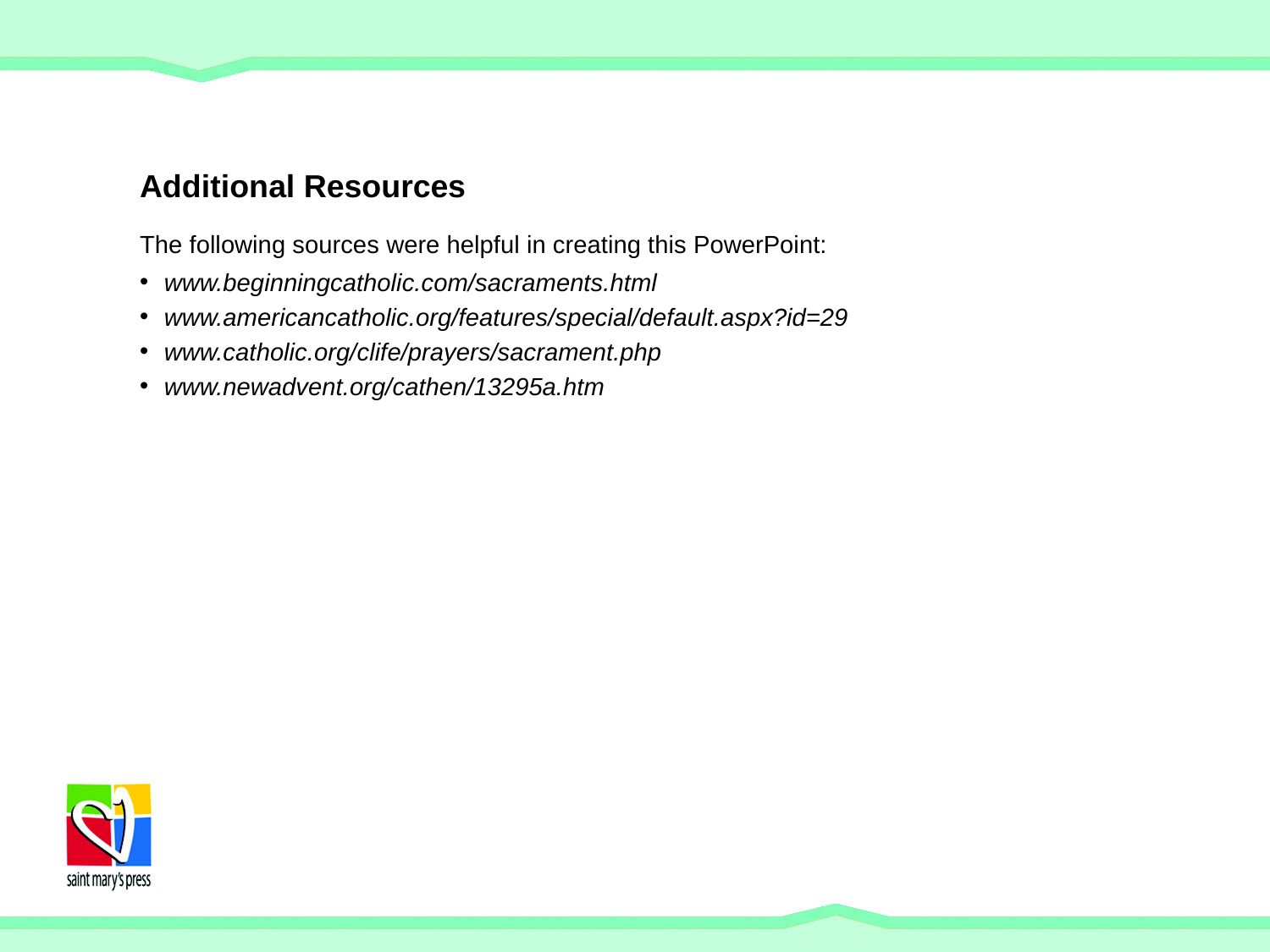

# Additional Resources
The following sources were helpful in creating this PowerPoint:
www.beginningcatholic.com/sacraments.html
www.americancatholic.org/features/special/default.aspx?id=29
www.catholic.org/clife/prayers/sacrament.php
www.newadvent.org/cathen/13295a.htm